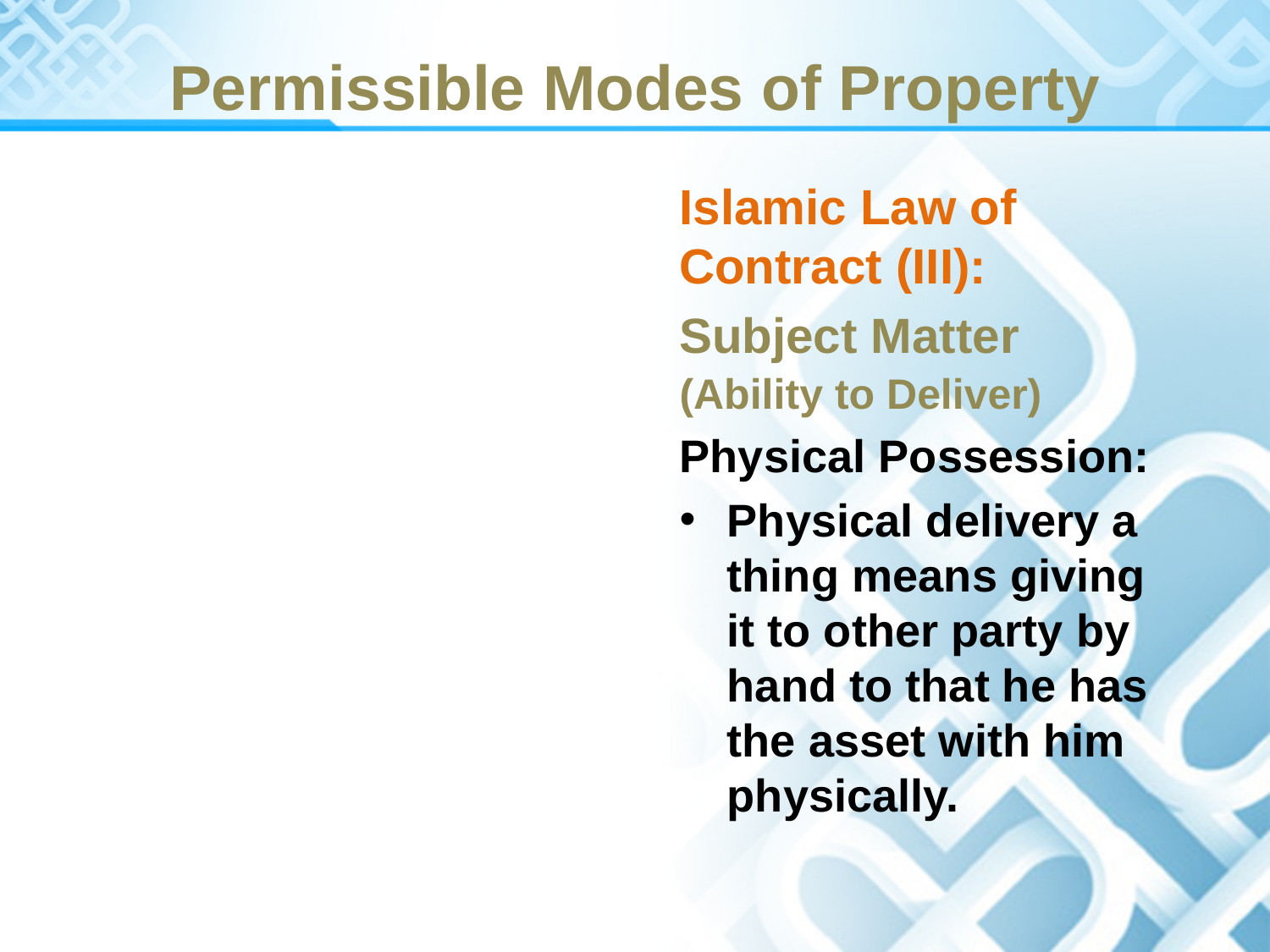

Permissible Modes of Property
Islamic Law of Contract (III):
Subject Matter (Ability to Deliver)
Physical Possession:
Physical delivery a thing means giving it to other party by hand to that he has the asset with him physically.